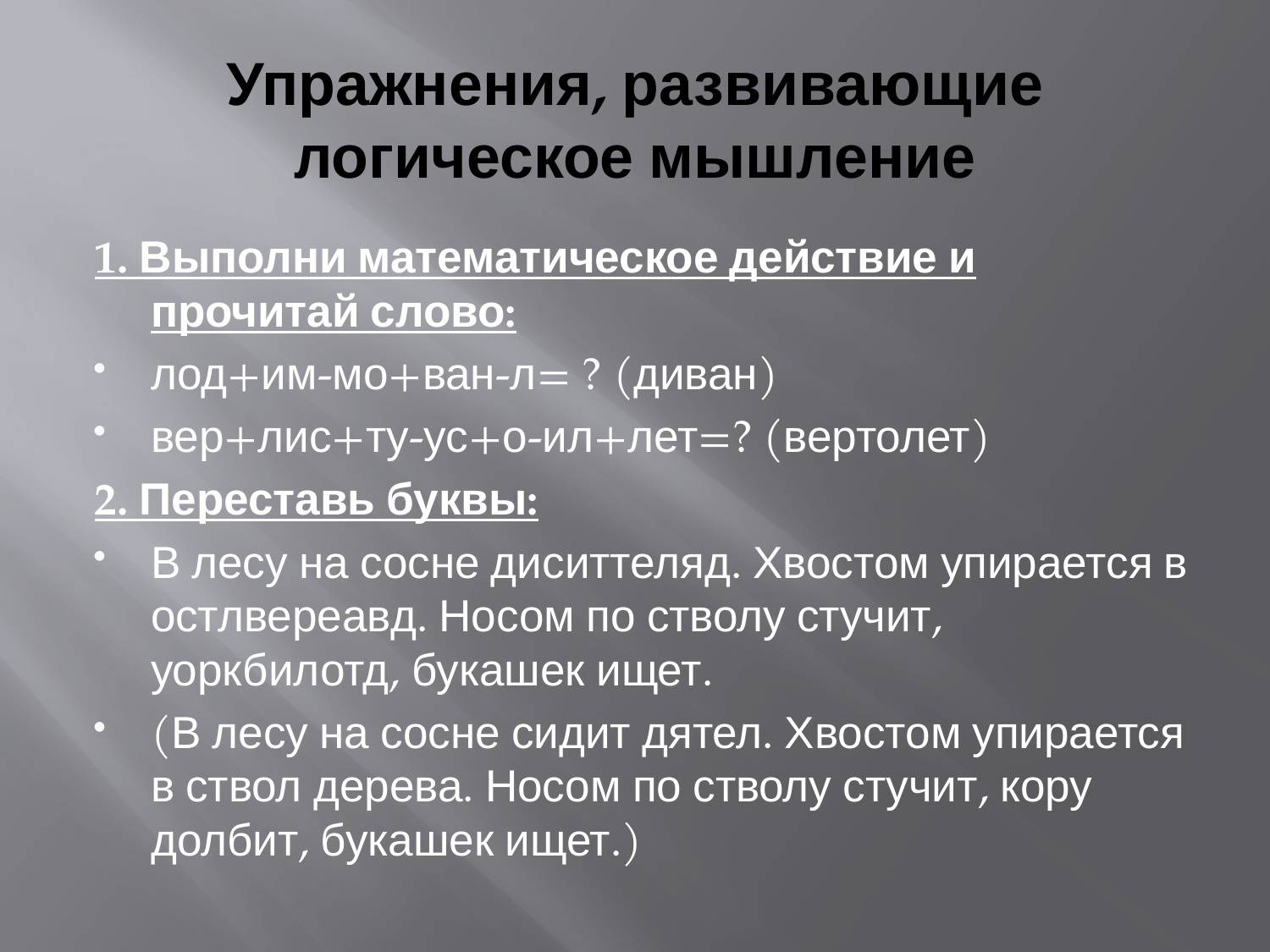

# Упражнения, развивающие логическое мышление
1. Выполни математическое действие и прочитай слово:
лод+им-мо+ван-л= ? (диван)
вер+лис+ту-ус+о-ил+лет=? (вертолет)
2. Переставь буквы:
В лесу на сосне диситтеляд. Хвостом упирается в остлвереавд. Носом по стволу стучит, уоркбилотд, букашек ищет.
(В лесу на сосне сидит дятел. Хвостом упирается в ствол дерева. Носом по стволу стучит, кору долбит, букашек ищет.)